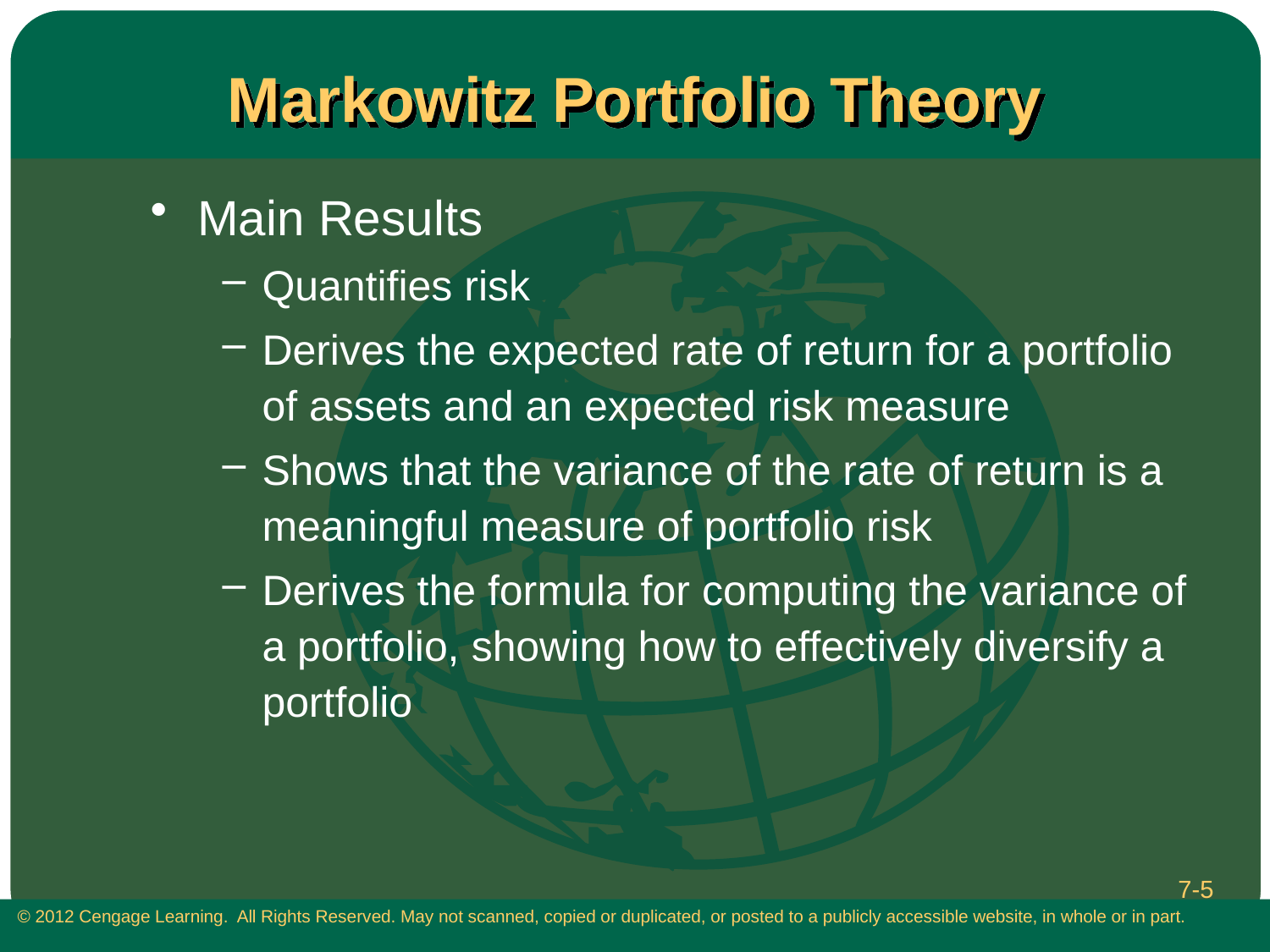

# Markowitz Portfolio Theory
Main Results
Quantifies risk
Derives the expected rate of return for a portfolio of assets and an expected risk measure
Shows that the variance of the rate of return is a meaningful measure of portfolio risk
Derives the formula for computing the variance of a portfolio, showing how to effectively diversify a portfolio
7-5
 © 2012 Cengage Learning.  All Rights Reserved. May not scanned, copied or duplicated, or posted to a publicly accessible website, in whole or in part.